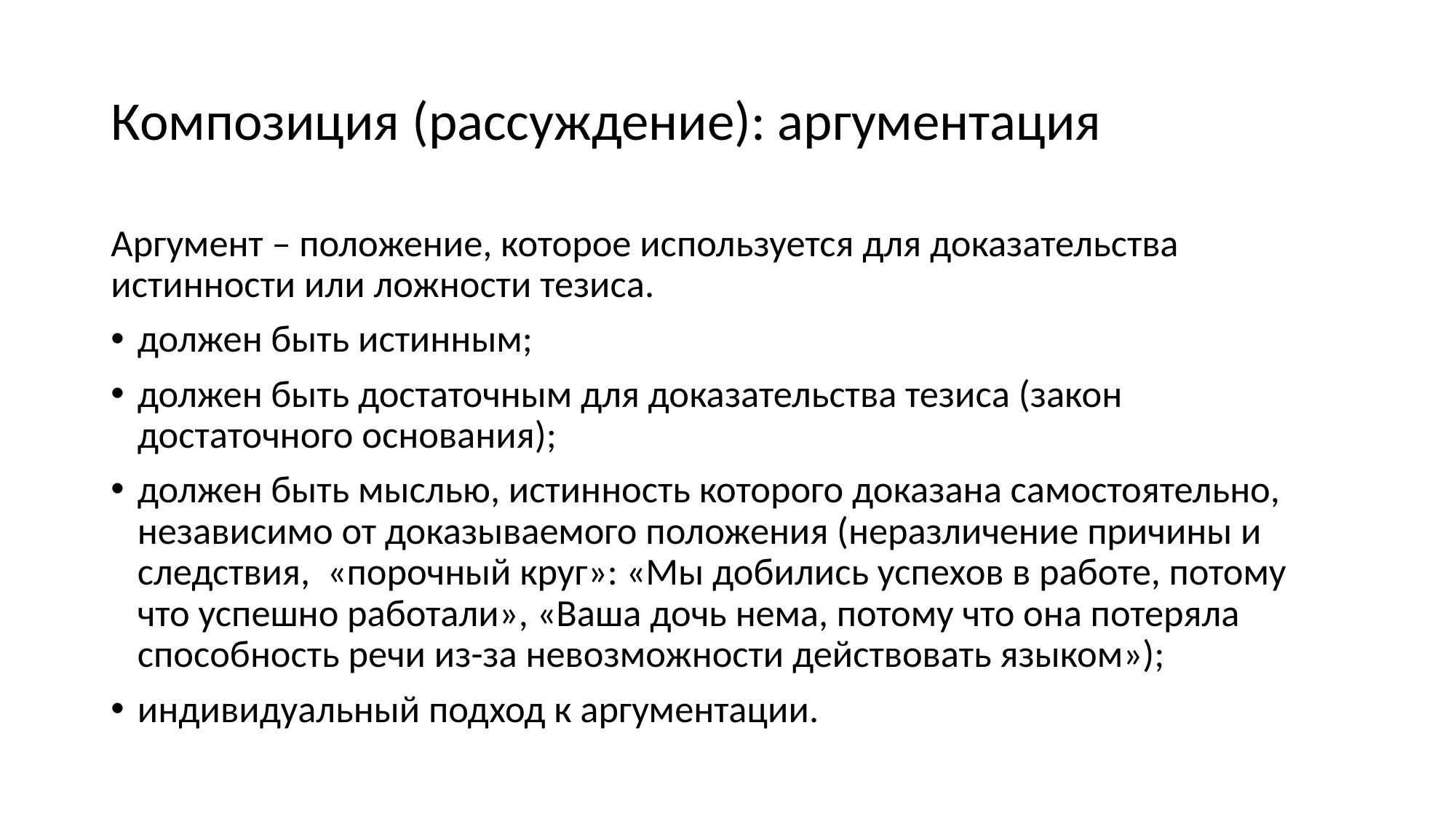

# Композиция (рассуждение): аргументация
Аргумент – положение, которое используется для доказательства истинности или ложности тезиса.
должен быть истинным;
должен быть достаточным для доказательства тезиса (закон достаточного основания);
должен быть мыслью, истинность которого доказана самостоятельно, независимо от доказываемого положения (неразличение причины и следствия,  «порочный круг»: «Мы добились успехов в работе, потому что успешно работали», «Ваша дочь нема, потому что она потеряла способность речи из-за невозможности действовать языком»);
индивидуальный подход к аргументации.